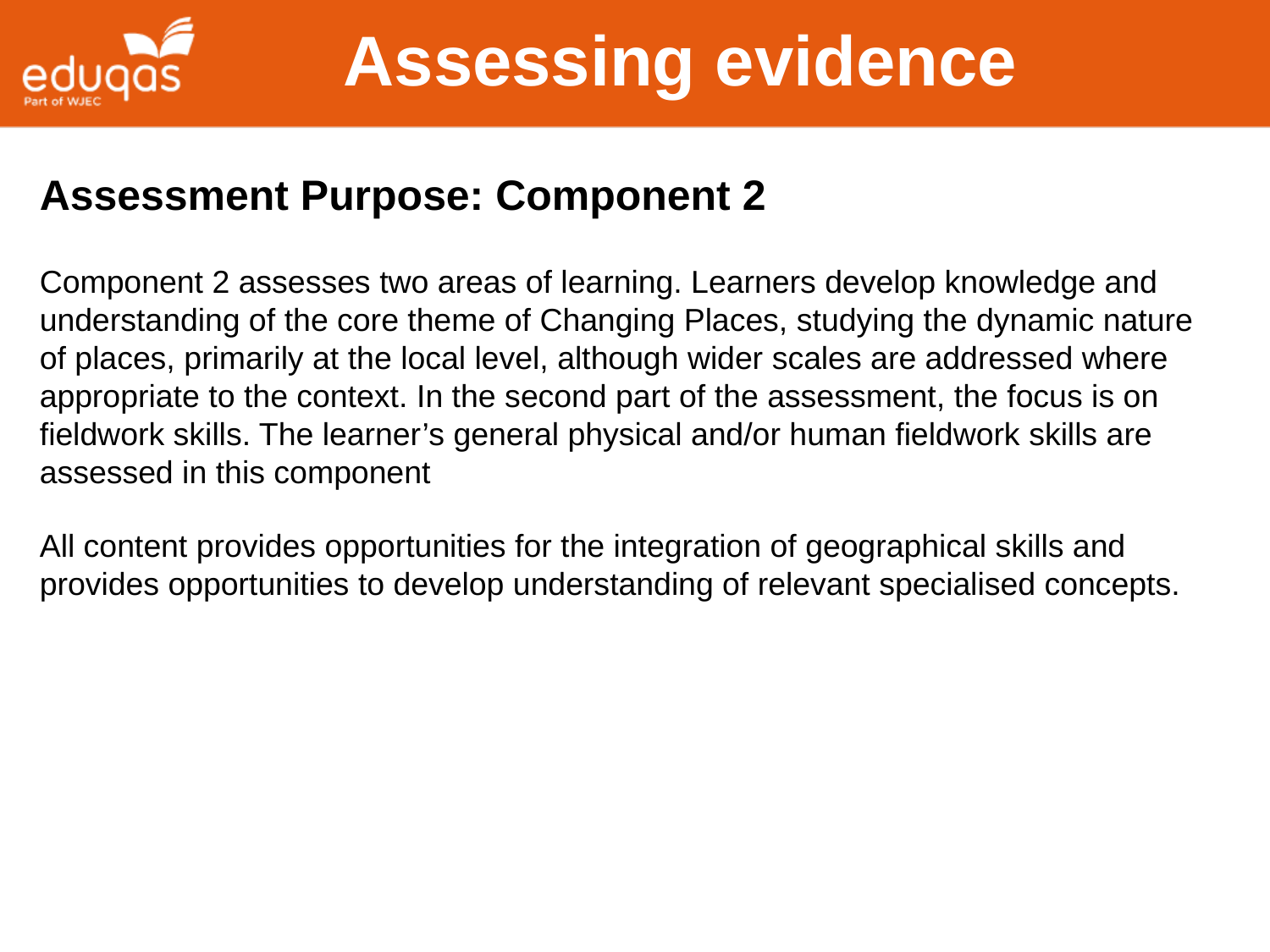

Assessing evidence
Assessment Purpose: Component 2

Component 2 assesses two areas of learning. Learners develop knowledge and understanding of the core theme of Changing Places, studying the dynamic nature of places, primarily at the local level, although wider scales are addressed where appropriate to the context. In the second part of the assessment, the focus is on fieldwork skills. The learner’s general physical and/or human fieldwork skills are assessed in this component

All content provides opportunities for the integration of geographical skills and provides opportunities to develop understanding of relevant specialised concepts.